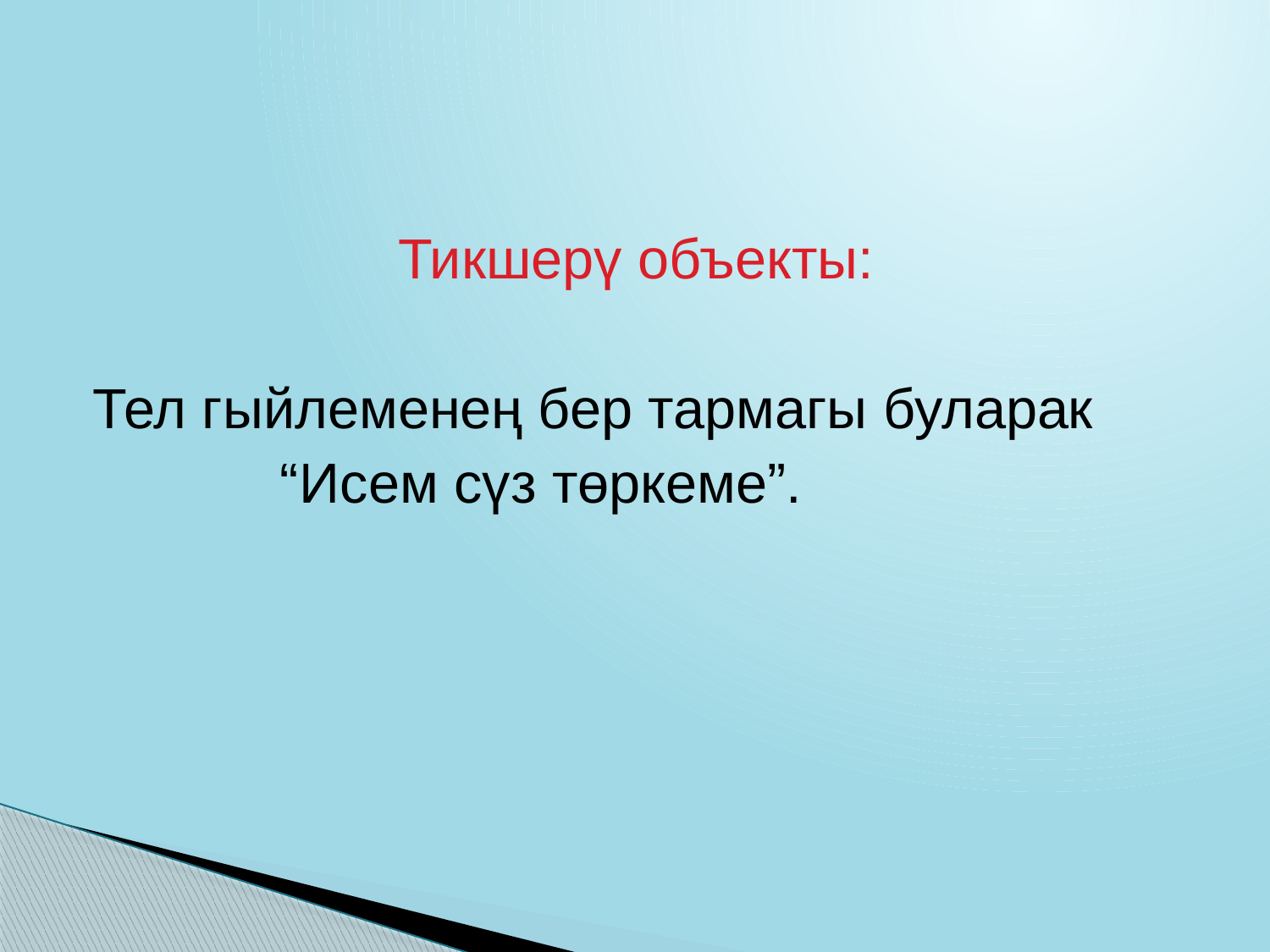

#
Тикшерү объекты:

Тел гыйлеменең бер тармагы буларак
            “Исем сүз төркеме”.